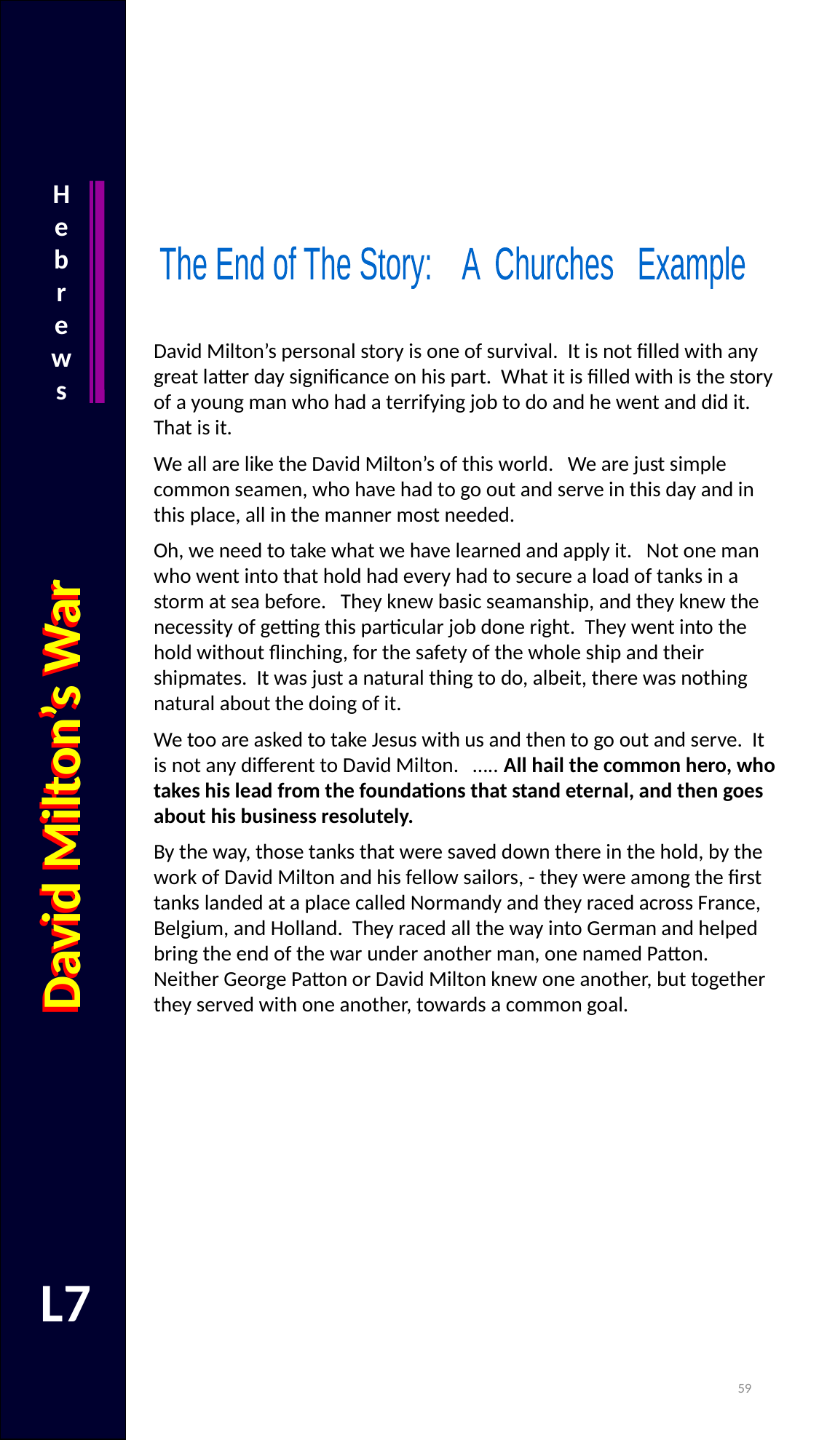

Hebrews

The End of The Story:    A  Churches   Example
David Milton’s personal story is one of survival.  It is not filled with any great latter day significance on his part.  What it is filled with is the story of a young man who had a terrifying job to do and he went and did it.  That is it.
We all are like the David Milton’s of this world.   We are just simple common seamen, who have had to go out and serve in this day and in this place, all in the manner most needed.
Oh, we need to take what we have learned and apply it.   Not one man who went into that hold had every had to secure a load of tanks in a storm at sea before.   They knew basic seamanship, and they knew the necessity of getting this particular job done right.  They went into the hold without flinching, for the safety of the whole ship and their shipmates.  It was just a natural thing to do, albeit, there was nothing natural about the doing of it.
We too are asked to take Jesus with us and then to go out and serve.  It is not any different to David Milton.   ….. All hail the common hero, who takes his lead from the foundations that stand eternal, and then goes about his business resolutely.
By the way, those tanks that were saved down there in the hold, by the work of David Milton and his fellow sailors, - they were among the first tanks landed at a place called Normandy and they raced across France, Belgium, and Holland.  They raced all the way into German and helped bring the end of the war under another man, one named Patton.   Neither George Patton or David Milton knew one another, but together they served with one another, towards a common goal.
David Milton’s War
David Milton’s War
L7
59